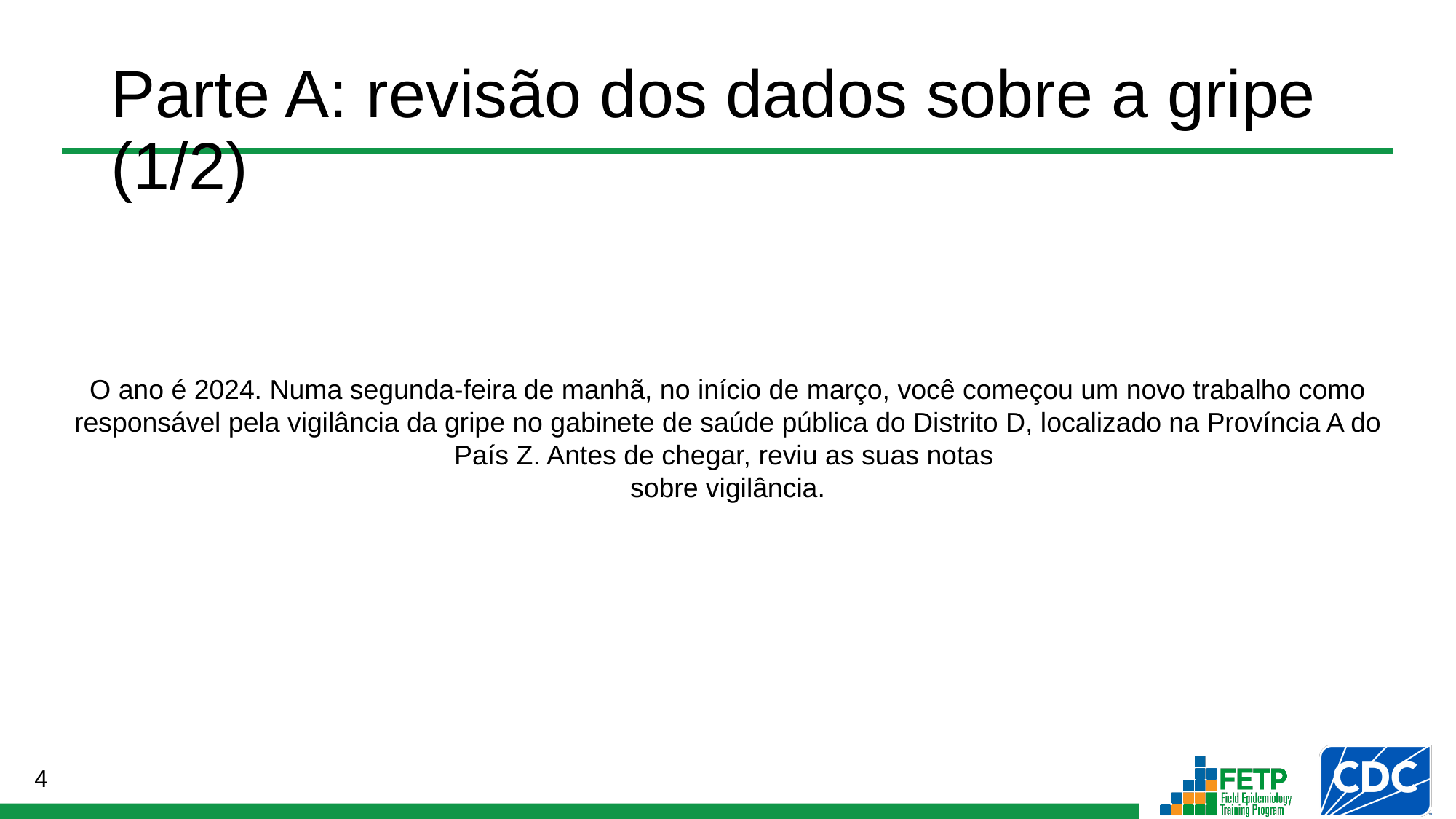

# Parte A: revisão dos dados sobre a gripe (1/2)
O ano é 2024. Numa segunda-feira de manhã, no início de março, você começou um novo trabalho como responsável pela vigilância da gripe no gabinete de saúde pública do Distrito D, localizado na Província A do País Z. Antes de chegar, reviu as suas notas
sobre vigilância.